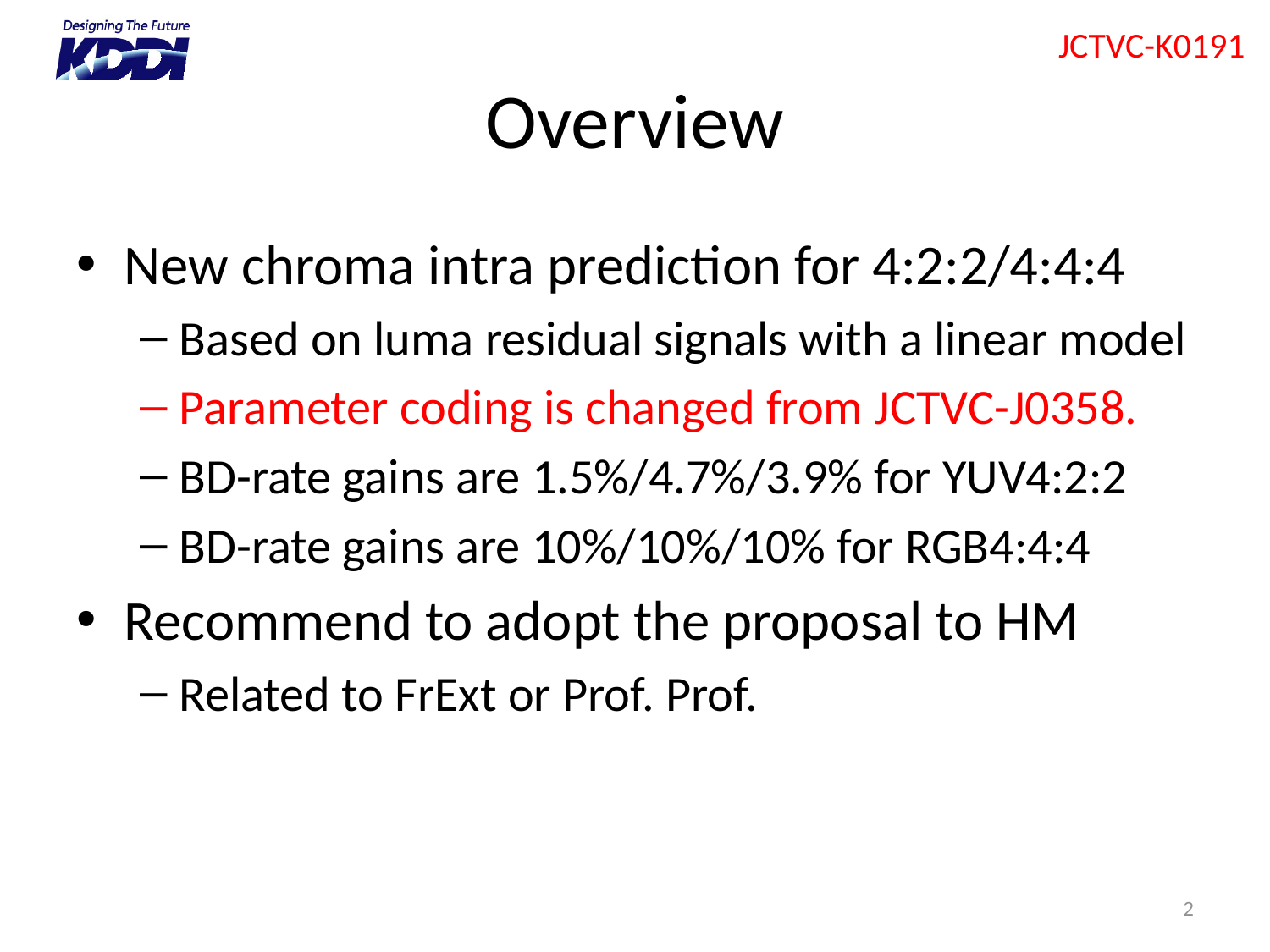

# Overview
New chroma intra prediction for 4:2:2/4:4:4
Based on luma residual signals with a linear model
Parameter coding is changed from JCTVC-J0358.
BD-rate gains are 1.5%/4.7%/3.9% for YUV4:2:2
BD-rate gains are 10%/10%/10% for RGB4:4:4
Recommend to adopt the proposal to HM
Related to FrExt or Prof. Prof.
2